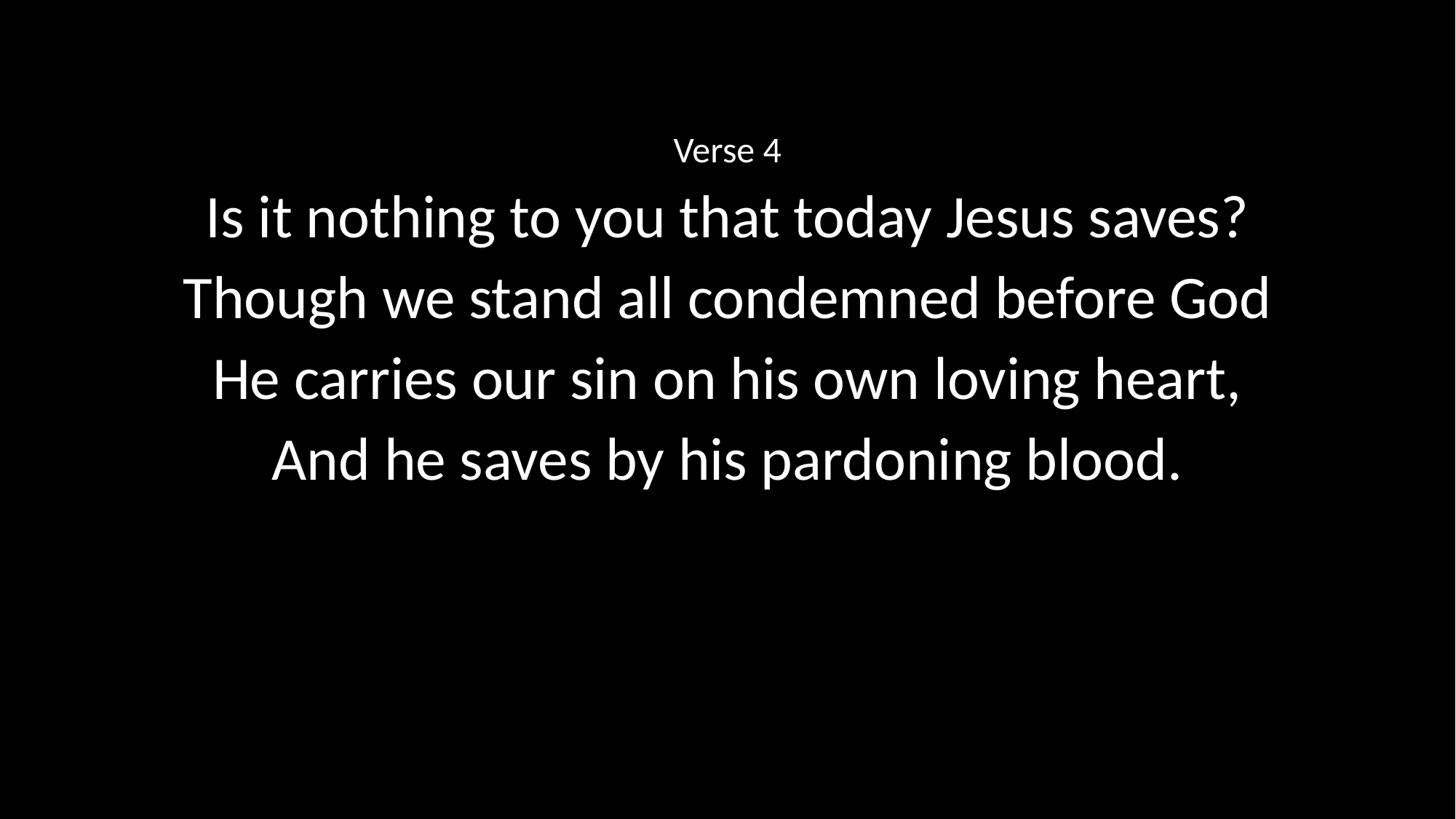

Verse 4
Is it nothing to you that today Jesus saves?
Though we stand all condemned before God
He carries our sin on his own loving heart,
And he saves by his pardoning blood.